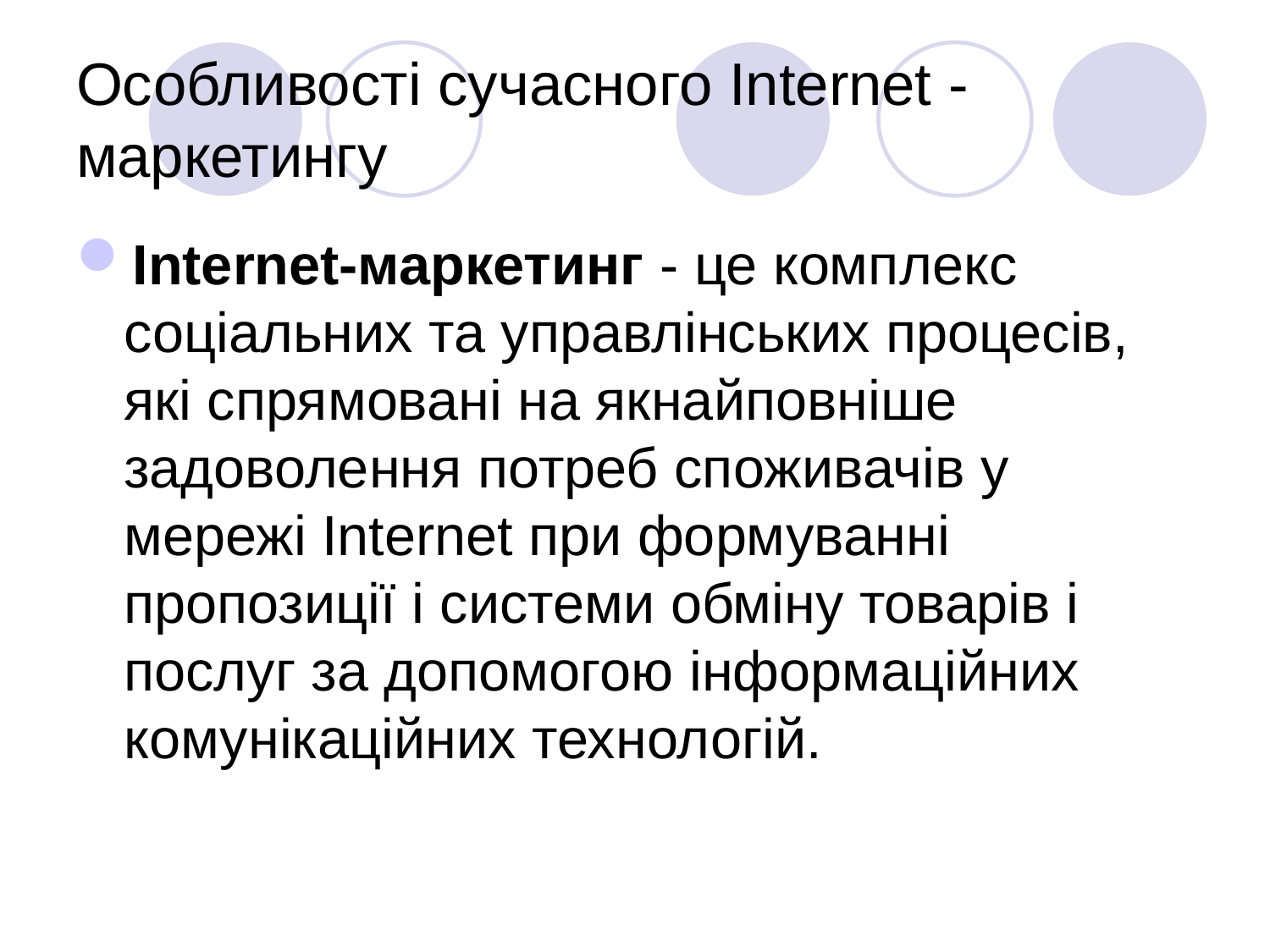

# Особливості сучасного Internet - маркетингу
Internet-маркетинг - це комплекс соціальних та управлінських процесів, які спрямовані на якнайповніше задоволення потреб споживачів у мережі Internet при формуванні пропозиції і системи обміну товарів і послуг за допомогою інформаційних комунікаційних технологій.